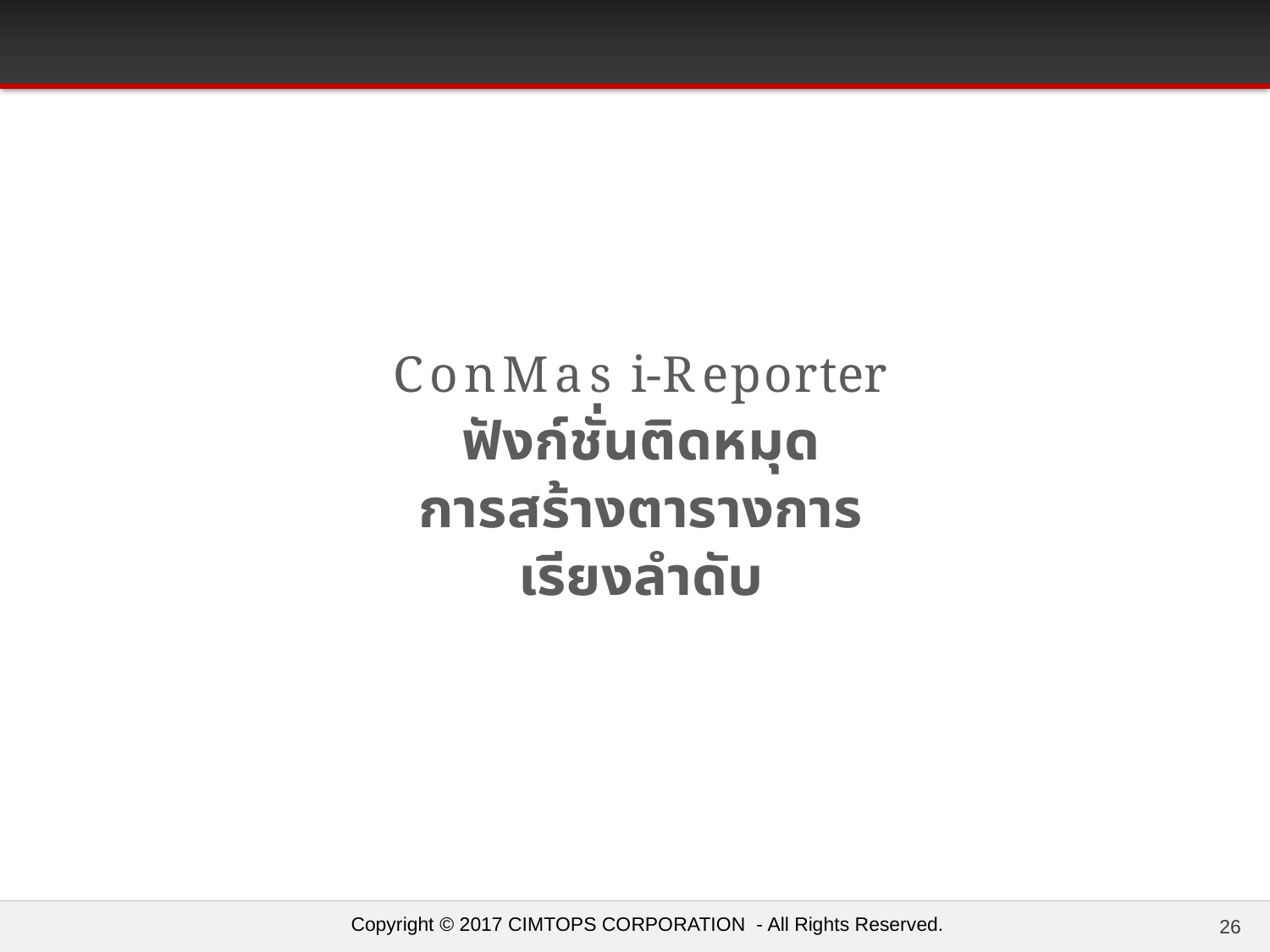

# ConMas i-Reporter
ฟังก์ชั่นติดหมุด
การสร้างตารางการเรียงลำดับ
Copyright © 2017 CIMTOPS CORPORATION  - All Rights Reserved.
26